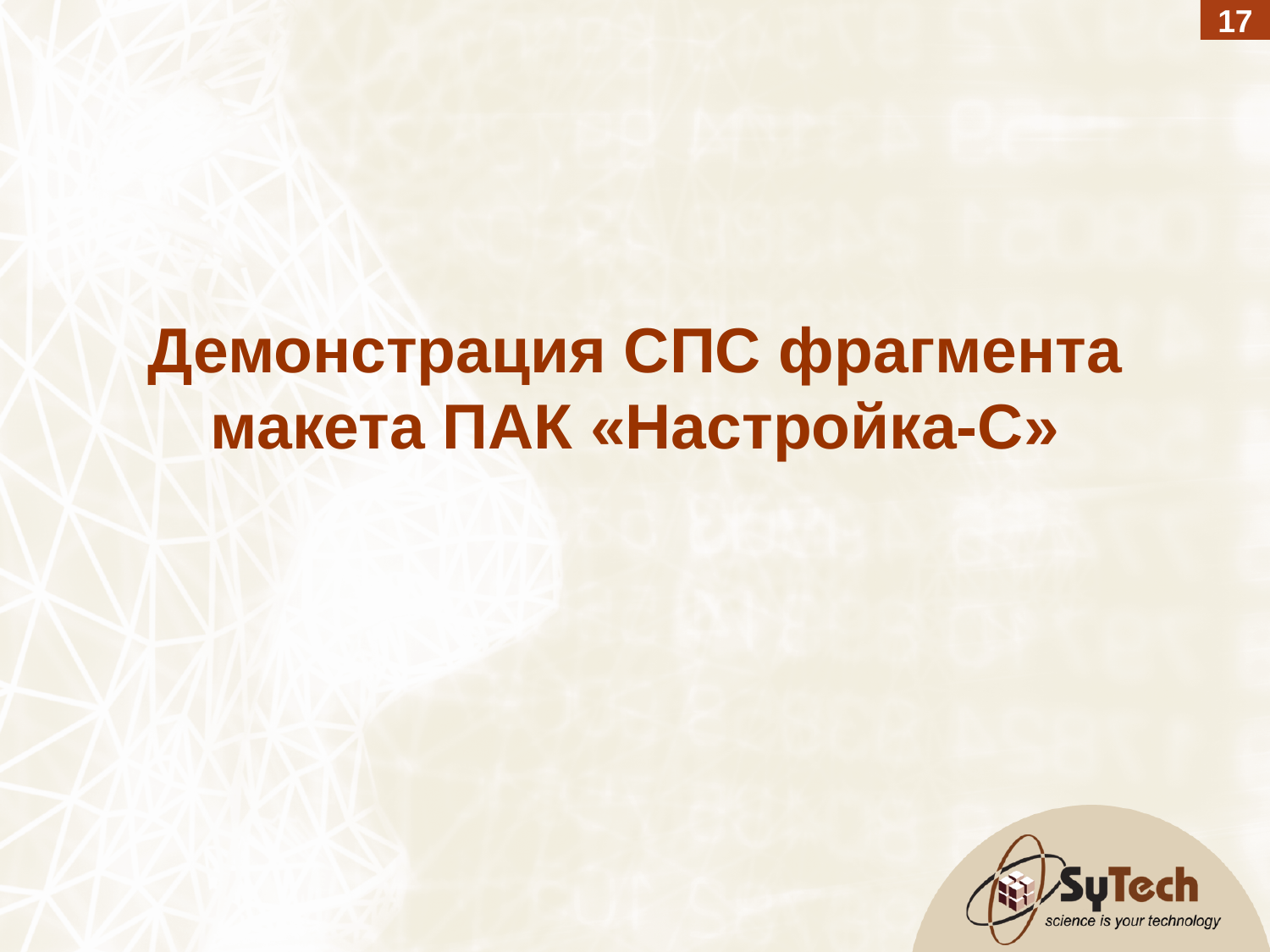

17
Демонстрация СПС фрагмента макета ПАК «Настройка-С»